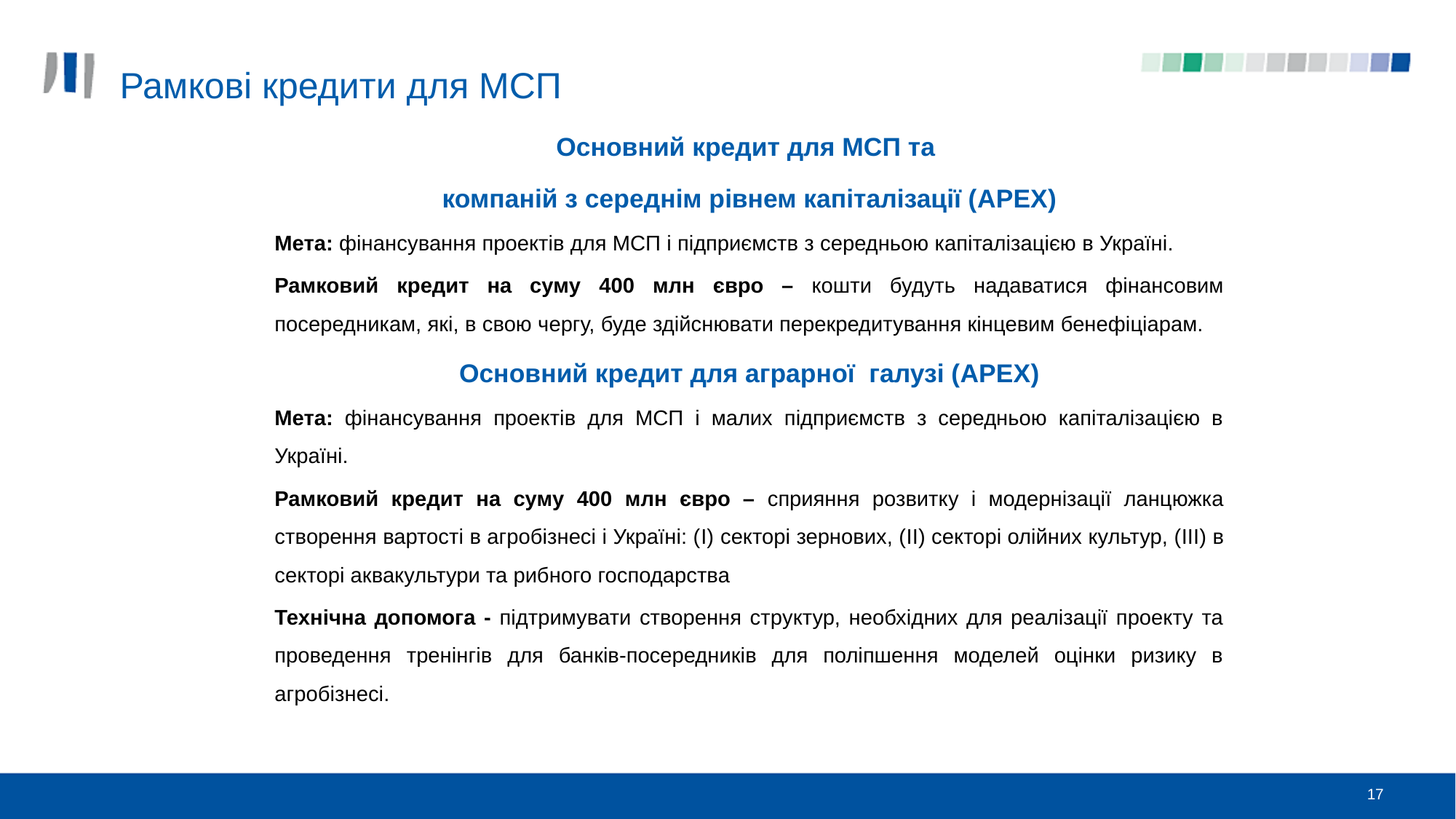

# Рамкові кредити для МСП
Основний кредит для МСП та
компаній з середнім рівнем капіталізації (APEX)
Мета: фінансування проектів для МСП і підприємств з середньою капіталізацією в Україні.
Рамковий кредит на суму 400 млн євро – кошти будуть надаватися фінансовим посередникам, які, в свою чергу, буде здійснювати перекредитування кінцевим бенефіціарам.
Основний кредит для аграрної  галузі (APEX)
Мета: фінансування проектів для МСП і малих підприємств з середньою капіталізацією в Україні.
Рамковий кредит на суму 400 млн євро – сприяння розвитку і модернізації ланцюжка створення вартості в агробізнесі і Україні: (I) секторі зернових, (II) секторі олійних культур, (III) в секторі аквакультури та рибного господарства
Технічна допомога - підтримувати створення структур, необхідних для реалізації проекту та проведення тренінгів для банків-посередників для поліпшення моделей оцінки ризику в агробізнесі.
17